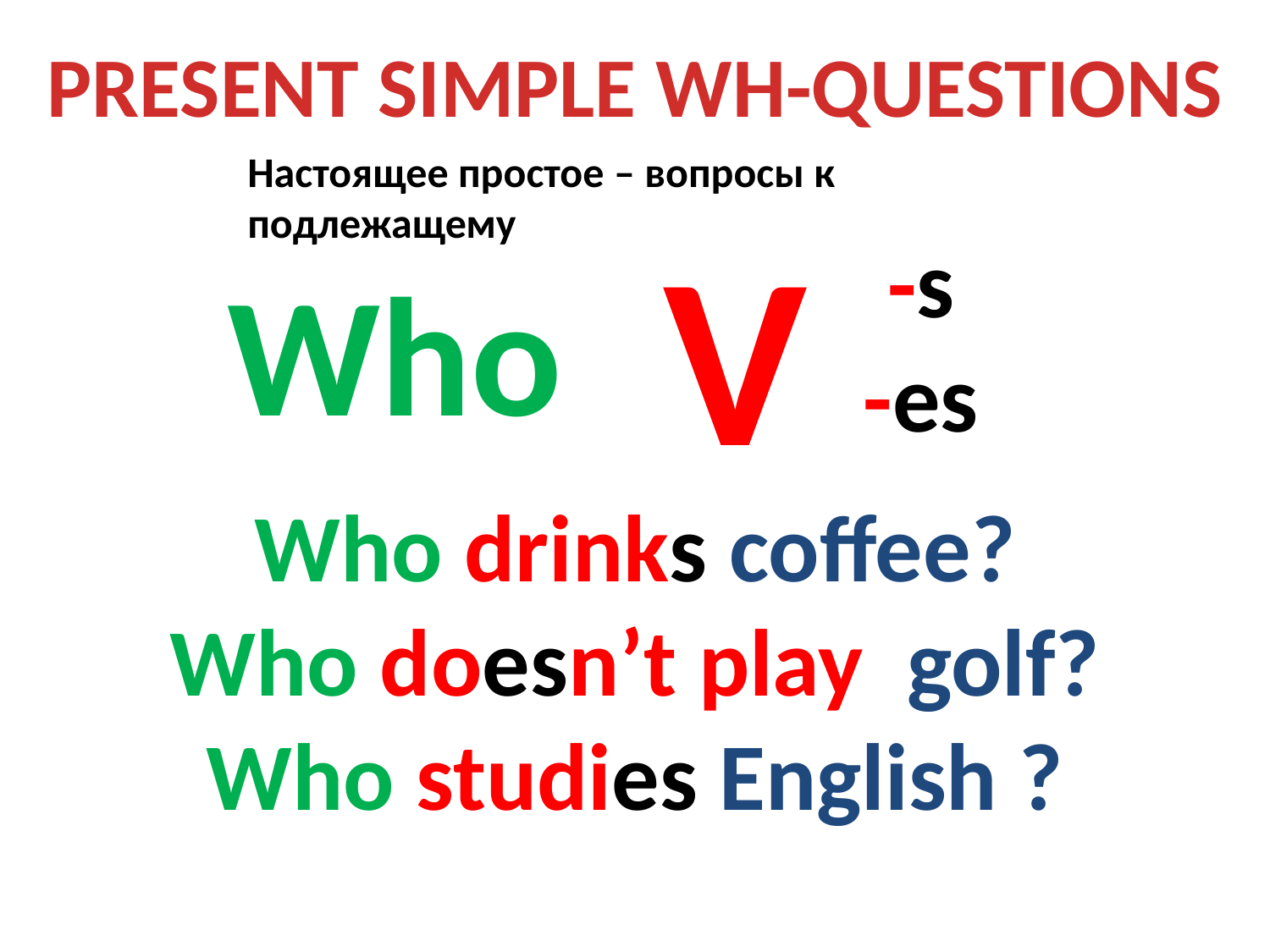

PRESENT SIMPLE WH-QUESTIONS
Настоящее простое – вопросы к подлежащему
V
-s
-es
Who
Who drinks coffee?
Who doesn’t play  golf?
Who studies English ?